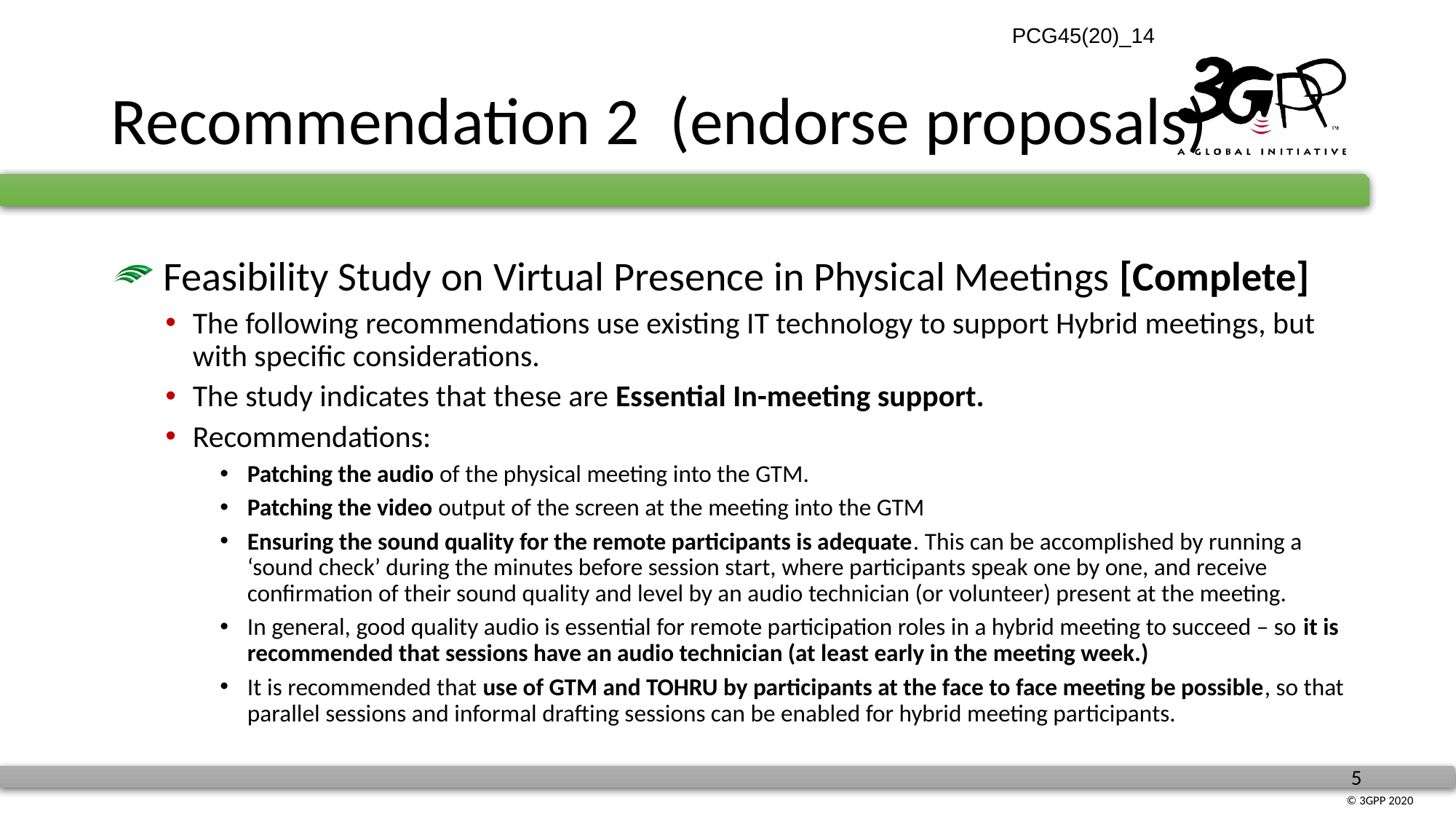

# Recommendation 2  (endorse proposals)
 Feasibility Study on Virtual Presence in Physical Meetings [Complete]
The following recommendations use existing IT technology to support Hybrid meetings, but with specific considerations.
The study indicates that these are Essential In-meeting support.
Recommendations:
Patching the audio of the physical meeting into the GTM.
Patching the video output of the screen at the meeting into the GTM
Ensuring the sound quality for the remote participants is adequate. This can be accomplished by running a ‘sound check’ during the minutes before session start, where participants speak one by one, and receive confirmation of their sound quality and level by an audio technician (or volunteer) present at the meeting.
In general, good quality audio is essential for remote participation roles in a hybrid meeting to succeed – so it is recommended that sessions have an audio technician (at least early in the meeting week.)
It is recommended that use of GTM and TOHRU by participants at the face to face meeting be possible, so that parallel sessions and informal drafting sessions can be enabled for hybrid meeting participants.